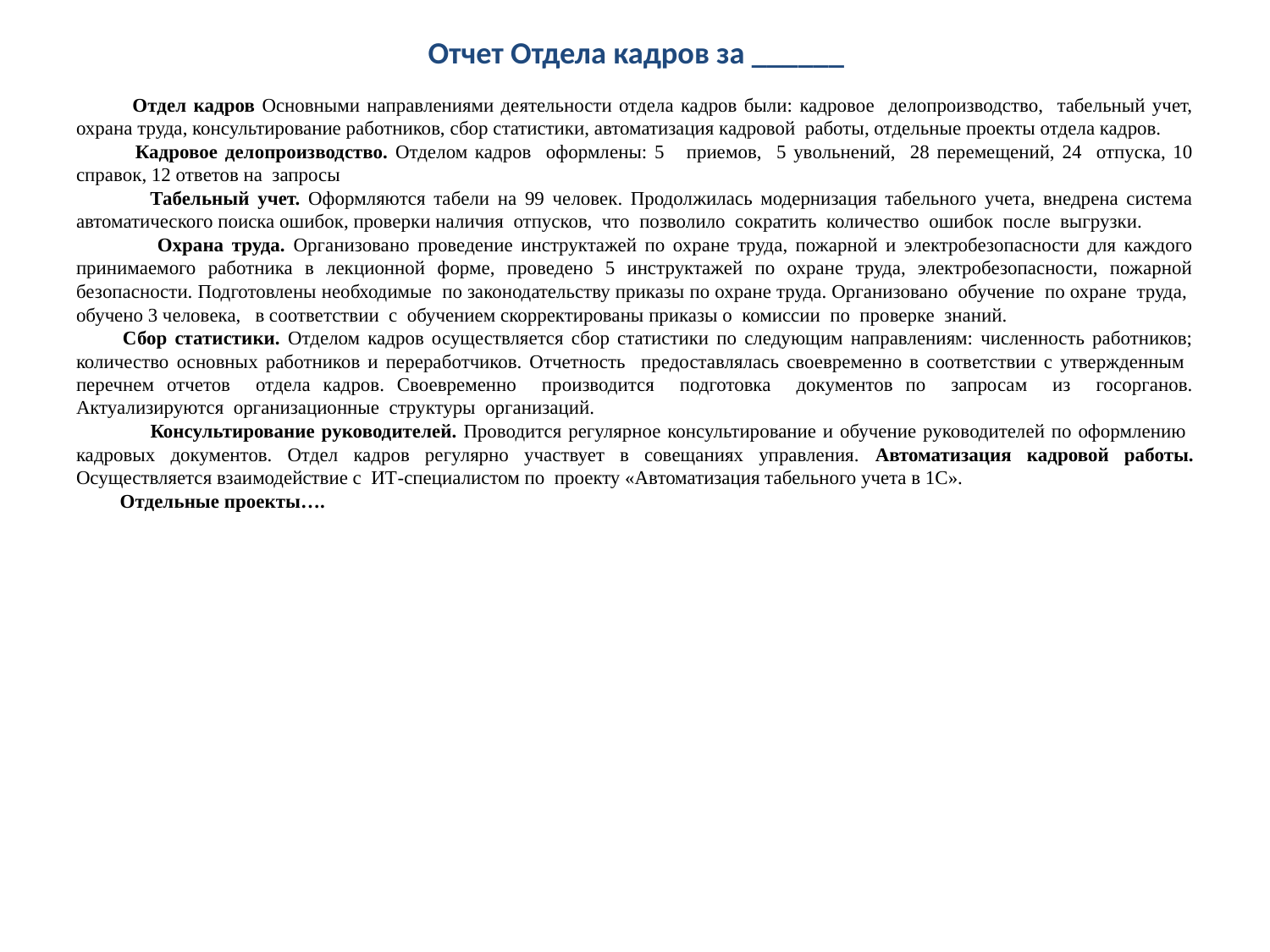

# Отчет Отдела кадров за ______
        Отдел кадров Основными направлениями деятельности отдела кадров были: кадровое  делопроизводство,  табельный учет, охрана труда, консультирование работников, сбор статистики, автоматизация кадровой  работы, отдельные проекты отдела кадров.
        Кадровое делопроизводство. Отделом кадров  оформлены: 5   приемов,  5 увольнений,  28 перемещений, 24  отпуска, 10 справок, 12 ответов на  запросы
         Табельный учет. Оформляются табели на 99 человек. Продолжилась модернизация табельного учета, внедрена система автоматического поиска ошибок, проверки наличия  отпусков,  что  позволило  сократить  количество  ошибок  после  выгрузки.
          Охрана труда. Организовано проведение инструктажей по охране труда, пожарной и электробезопасности для каждого принимаемого работника в лекционной форме, проведено 5 инструктажей по охране труда, электробезопасности, пожарной безопасности. Подготовлены необходимые  по законодательству приказы по охране труда. Организовано  обучение  по охране  труда,  обучено 3 человека,   в соответствии  с  обучением скорректированы приказы о  комиссии  по  проверке  знаний.
      Сбор статистики. Отделом кадров осуществляется сбор статистики по следующим направлениям: численность работников; количество основных работников и переработчиков. Отчетность  предоставлялась своевременно в соответствии с утвержденным  перечнем отчетов  отдела кадров. Своевременно  производится  подготовка  документов по  запросам  из  госорганов. Актуализируются  организационные  структуры  организаций.
           Консультирование руководителей. Проводится регулярное консультирование и обучение руководителей по оформлению  кадровых документов. Отдел кадров регулярно участвует в совещаниях управления. Автоматизация кадровой работы. Осуществляется взаимодействие с  ИТ-специалистом по  проекту «Автоматизация табельного учета в 1С».
         Отдельные проекты….